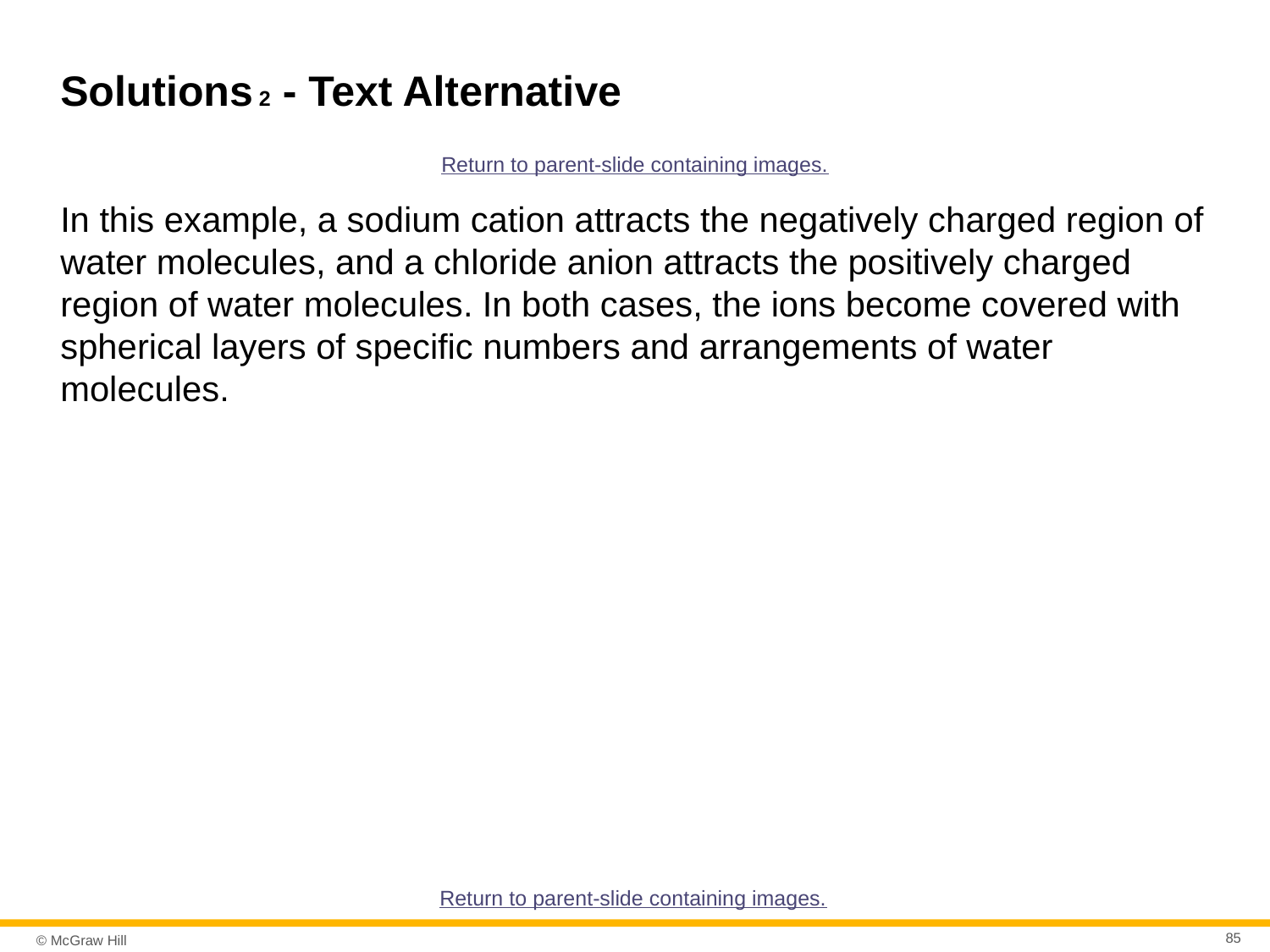

# Solutions 2 - Text Alternative
Return to parent-slide containing images.
In this example, a sodium cation attracts the negatively charged region of water molecules, and a chloride anion attracts the positively charged region of water molecules. In both cases, the ions become covered with spherical layers of specific numbers and arrangements of water molecules.
Return to parent-slide containing images.